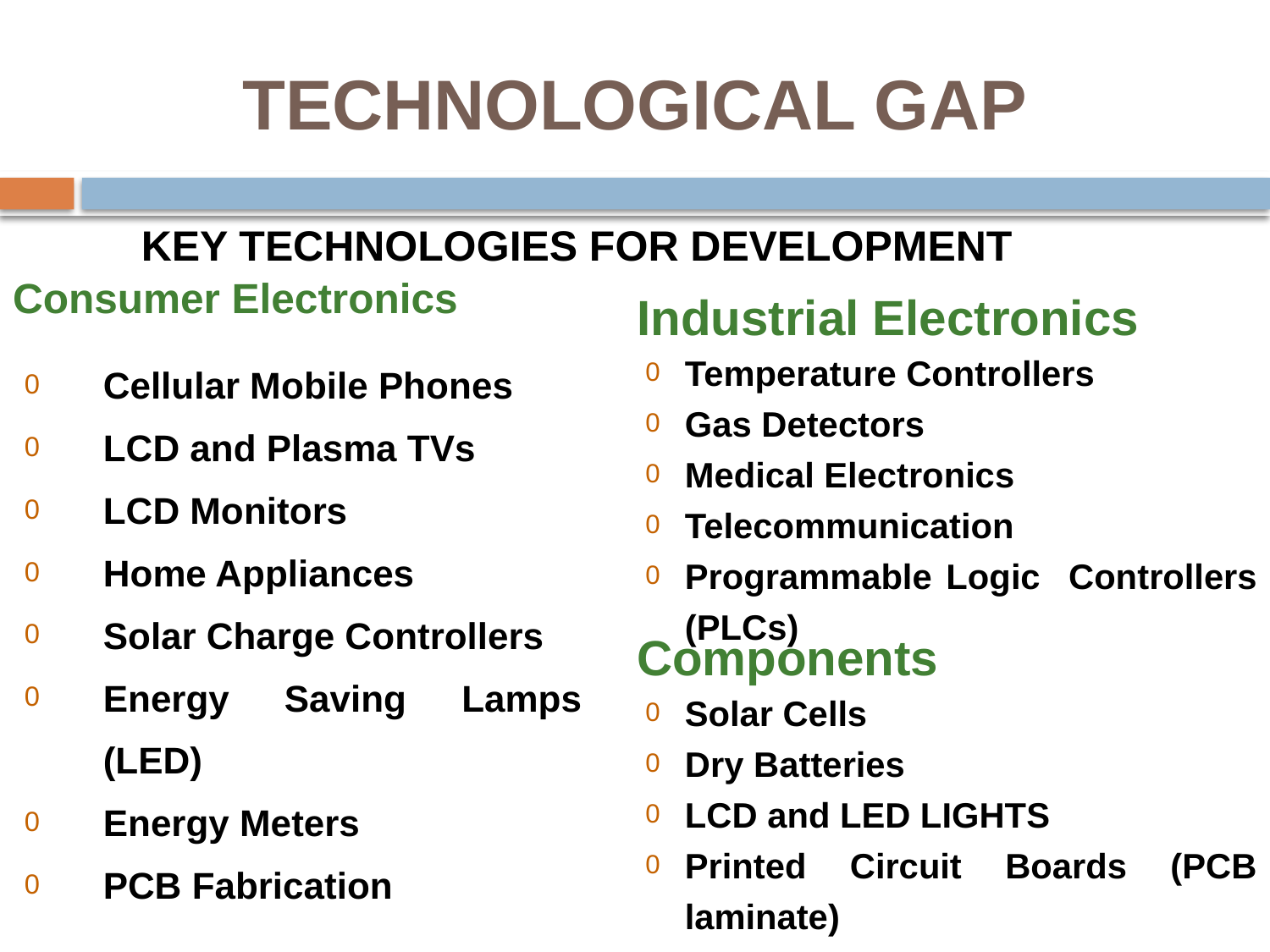

TECHNOLOGICAL GAP
KEY TECHNOLOGIES FOR DEVELOPMENT
Consumer Electronics

Cellular Mobile Phones
LCD and Plasma TVs
LCD Monitors
Home Appliances
Solar Charge Controllers
Energy Saving Lamps (LED)
Energy Meters
PCB Fabrication

Industrial Electronics
Temperature Controllers
Gas Detectors
Medical Electronics
Telecommunication
Programmable Logic  Controllers (PLCs)
Components
Solar Cells
Dry Batteries
LCD and LED LIGHTS
Printed Circuit Boards (PCB laminate)